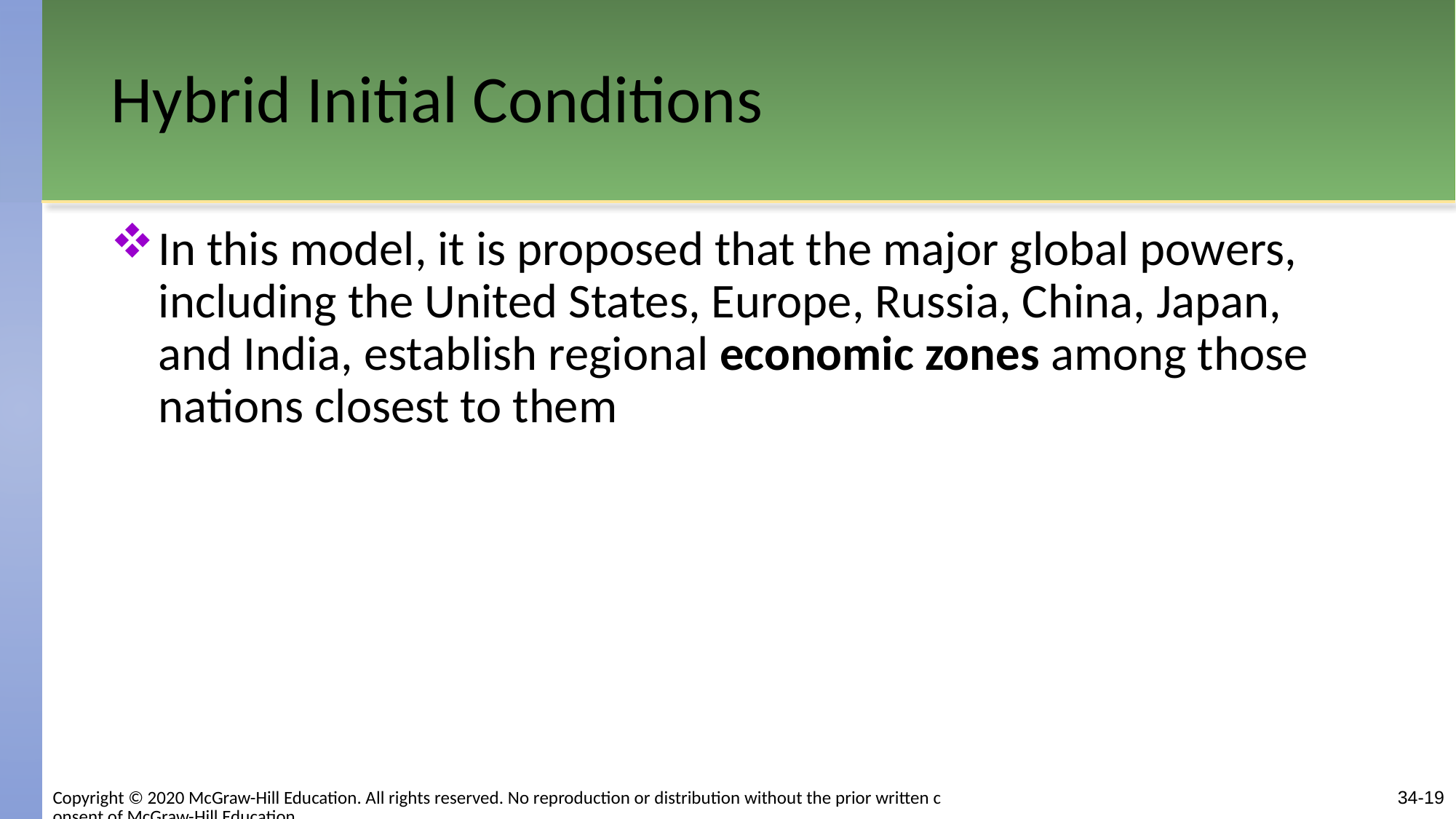

# Hybrid Initial Conditions
In this model, it is proposed that the major global powers, including the United States, Europe, Russia, China, Japan, and India, establish regional economic zones among those nations closest to them
Copyright © 2020 McGraw-Hill Education. All rights reserved. No reproduction or distribution without the prior written consent of McGraw-Hill Education.
34-19